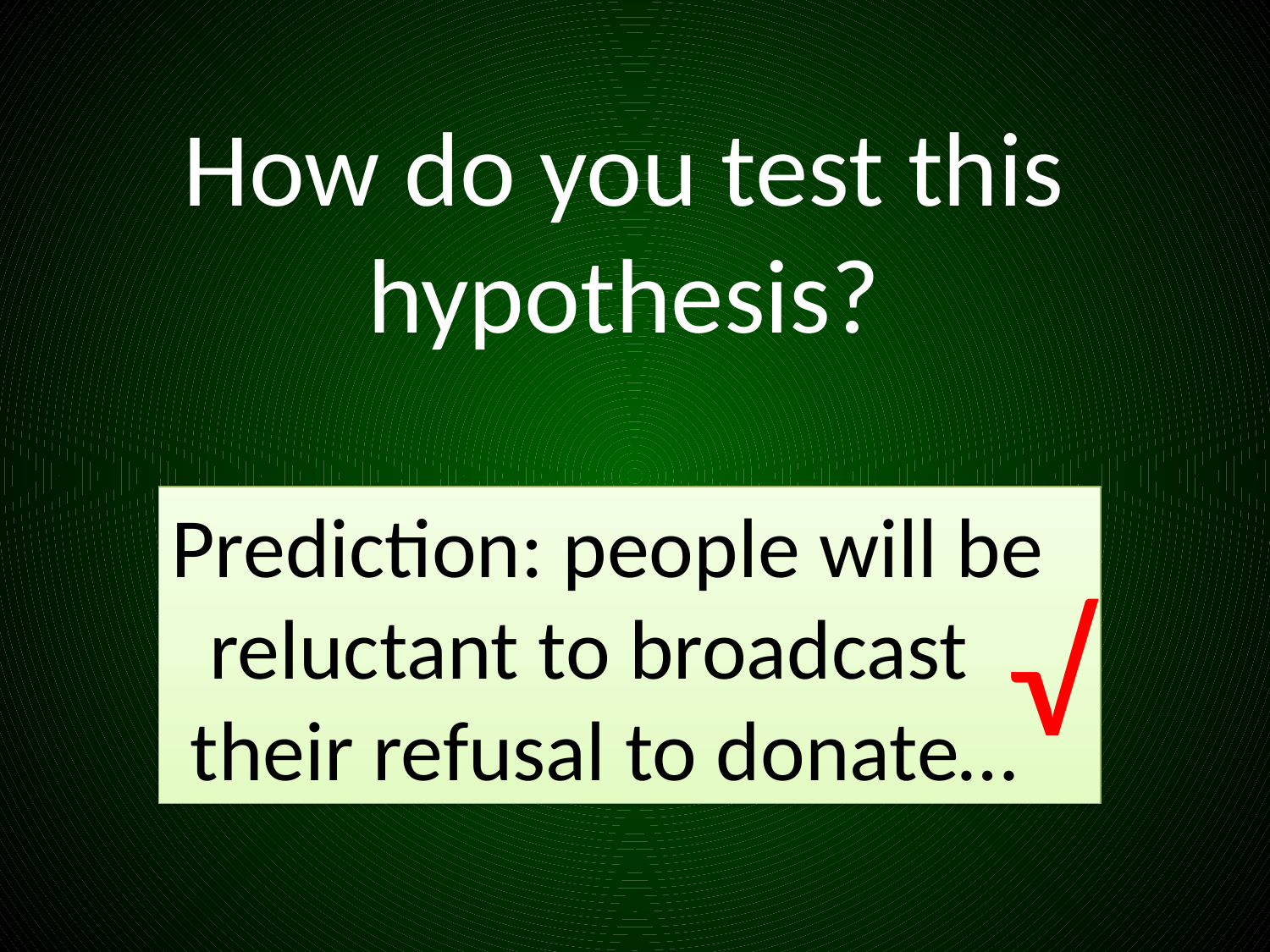

# How do you test this hypothesis?
Prediction: people will be
  reluctant to broadcast
 their refusal to donate…
√